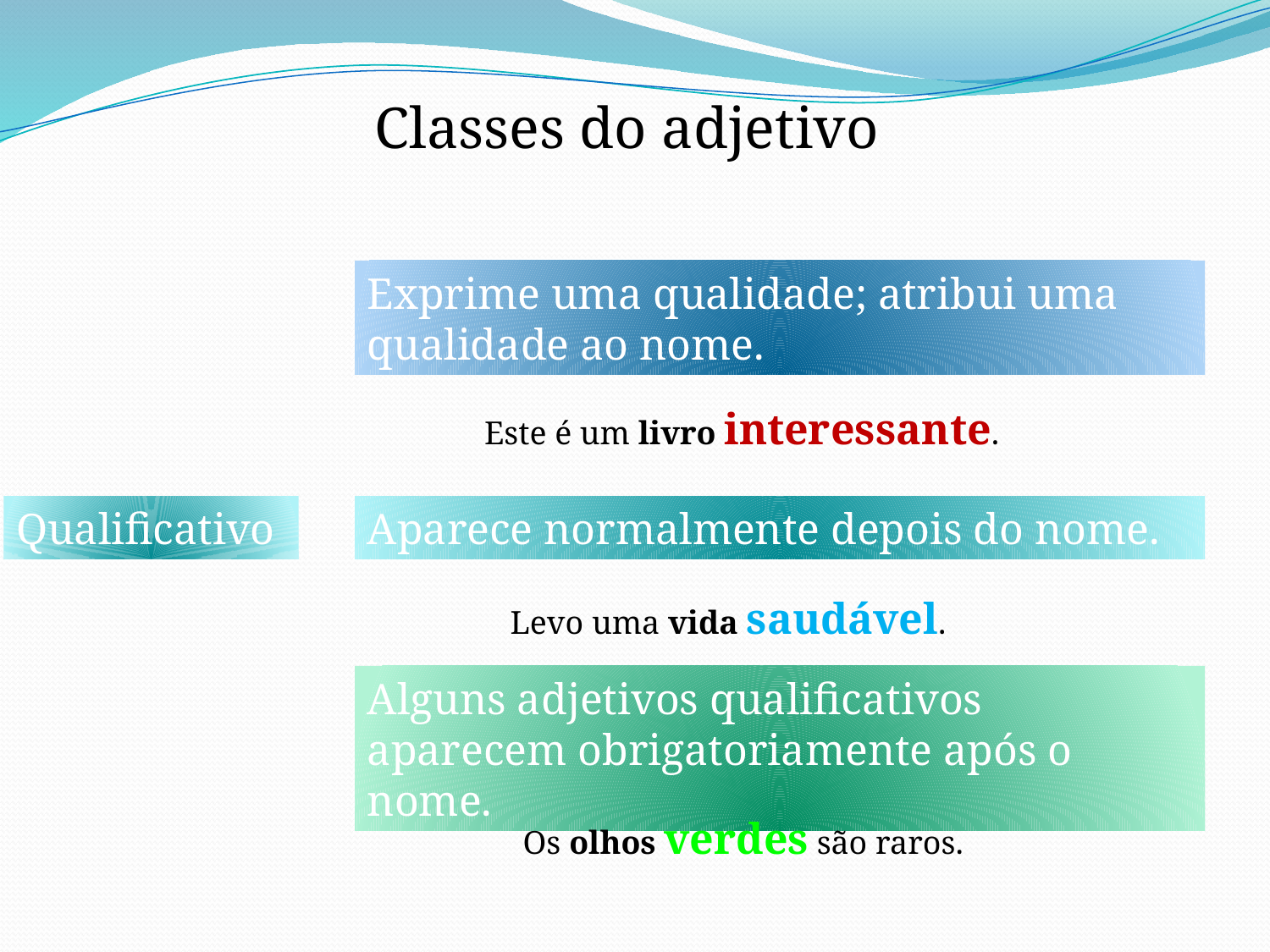

Classes do adjetivo
Exprime uma qualidade; atribui uma qualidade ao nome.
Este é um livro interessante.
Qualificativo
Aparece normalmente depois do nome.
Levo uma vida saudável.
Alguns adjetivos qualificativos aparecem obrigatoriamente após o nome.
Os olhos verdes são raros.